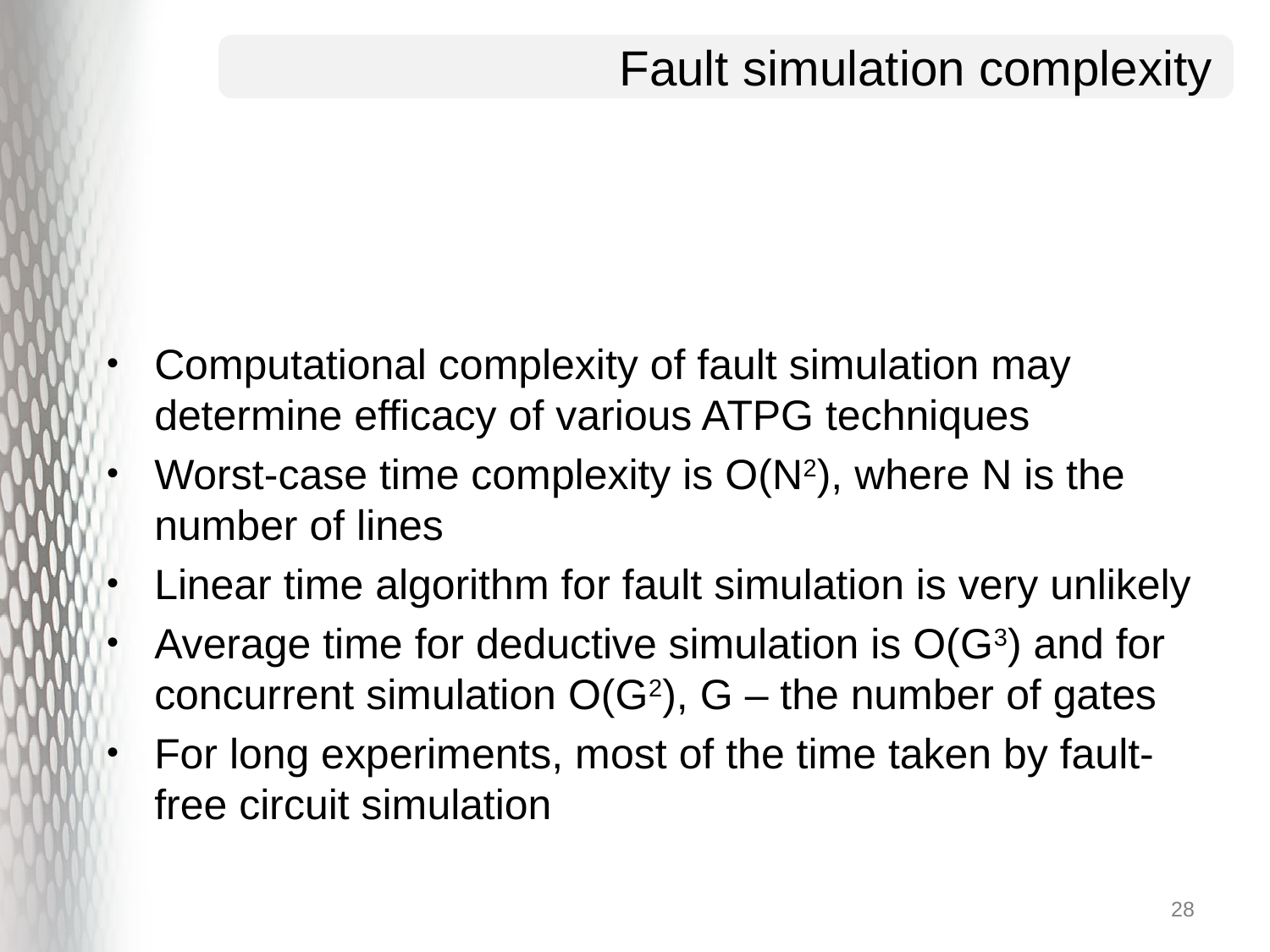

# Fault simulation complexity
Computational complexity of fault simulation may determine efficacy of various ATPG techniques
Worst-case time complexity is O(N2), where N is the number of lines
Linear time algorithm for fault simulation is very unlikely
Average time for deductive simulation is O(G3) and for concurrent simulation O(G2), G – the number of gates
For long experiments, most of the time taken by fault-free circuit simulation